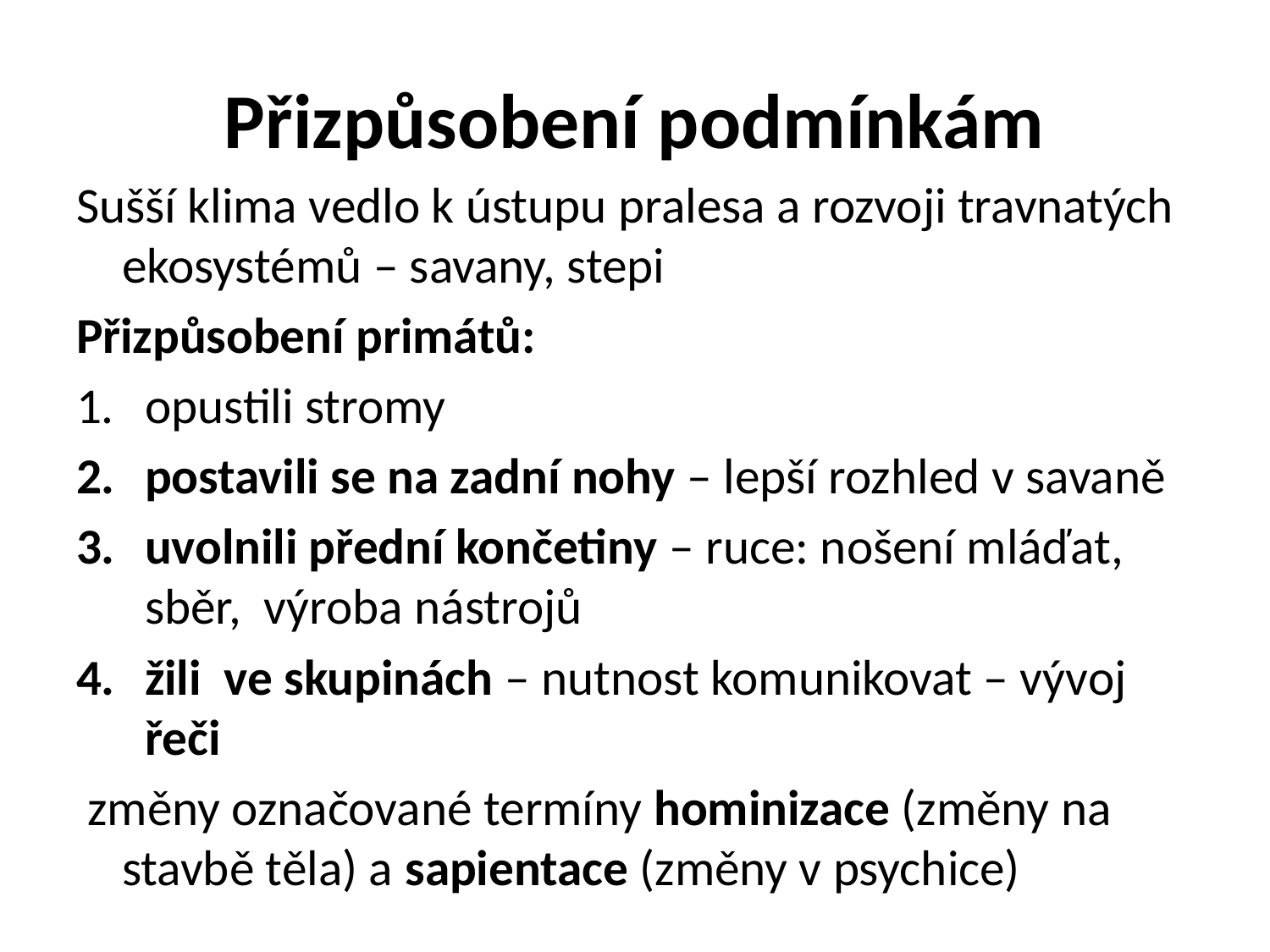

# Přizpůsobení podmínkám
Sušší klima vedlo k ústupu pralesa a rozvoji travnatých ekosystémů – savany, stepi
Přizpůsobení primátů:
opustili stromy
postavili se na zadní nohy – lepší rozhled v savaně
uvolnili přední končetiny – ruce: nošení mláďat, sběr,  výroba nástrojů
žili  ve skupinách – nutnost komunikovat – vývoj řeči
 změny označované termíny hominizace (změny na stavbě těla) a sapientace (změny v psychice)